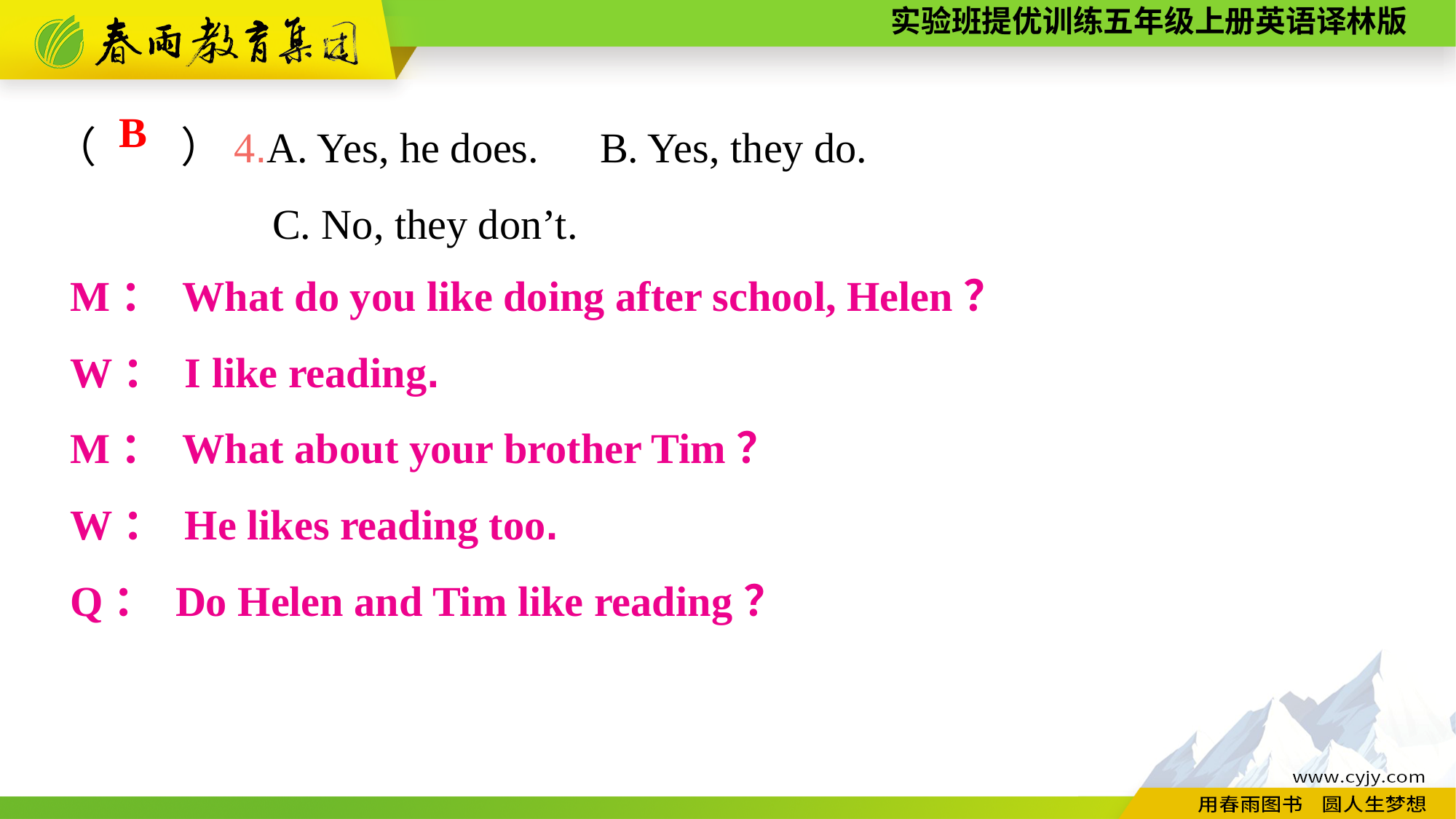

（　　）4.A. Yes, he does.	B. Yes, they do.
		C. No, they don’t.
B
M： What do you like doing after school, Helen？
W： I like reading.
M： What about your brother Tim？
W： He likes reading too.
Q： Do Helen and Tim like reading？